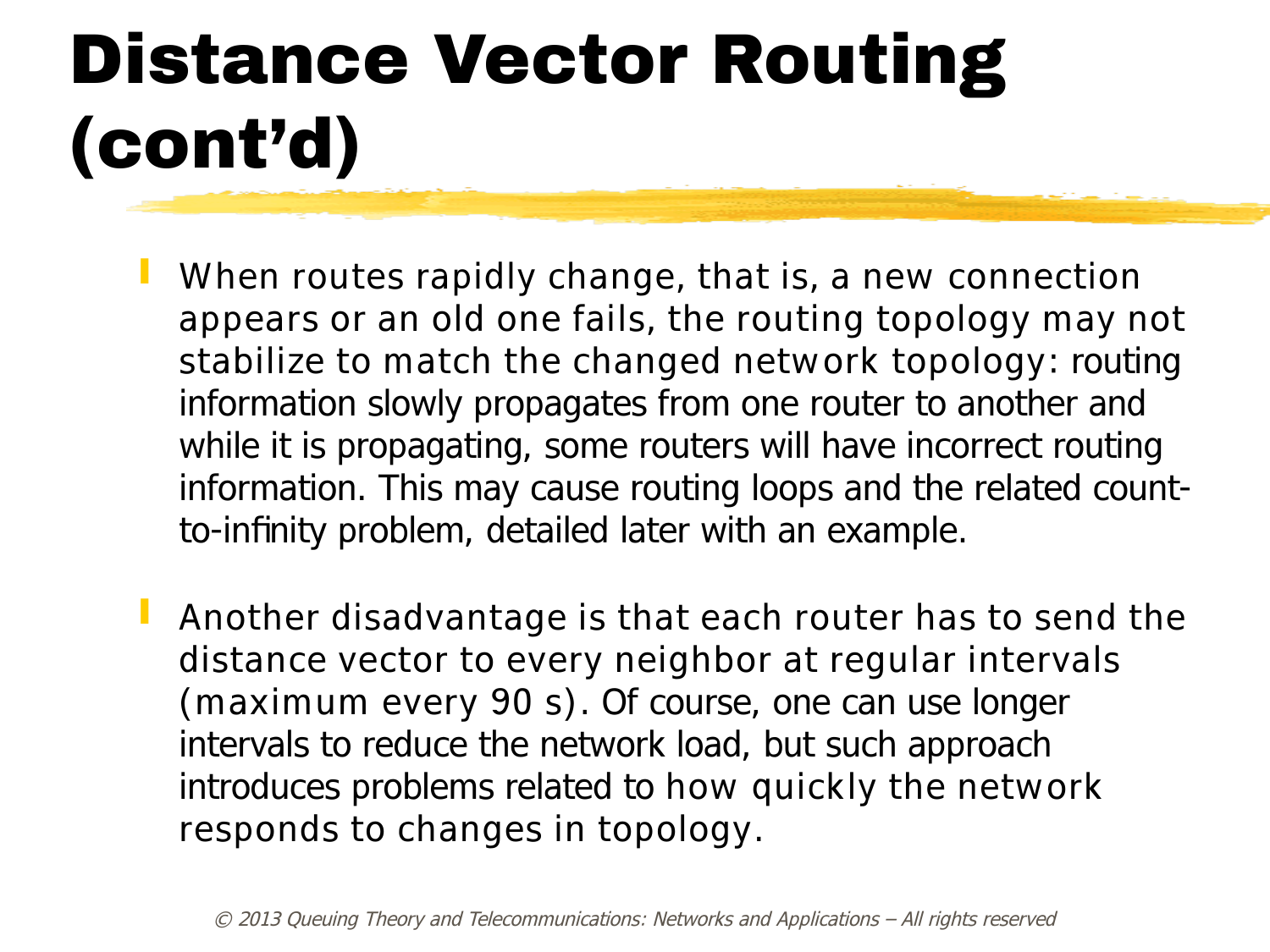

# Distance Vector Routing (cont’d)
When routes rapidly change, that is, a new connection appears or an old one fails, the routing topology may not stabilize to match the changed network topology: routing information slowly propagates from one router to another and while it is propagating, some routers will have incorrect routing information. This may cause routing loops and the related count-to-infinity problem, detailed later with an example.

Another disadvantage is that each router has to send the distance vector to every neighbor at regular intervals (maximum every 90 s). Of course, one can use longer intervals to reduce the network load, but such approach introduces problems related to how quickly the network responds to changes in topology.

© 2013 Queuing Theory and Telecommunications: Networks and Applications – All rights reserved